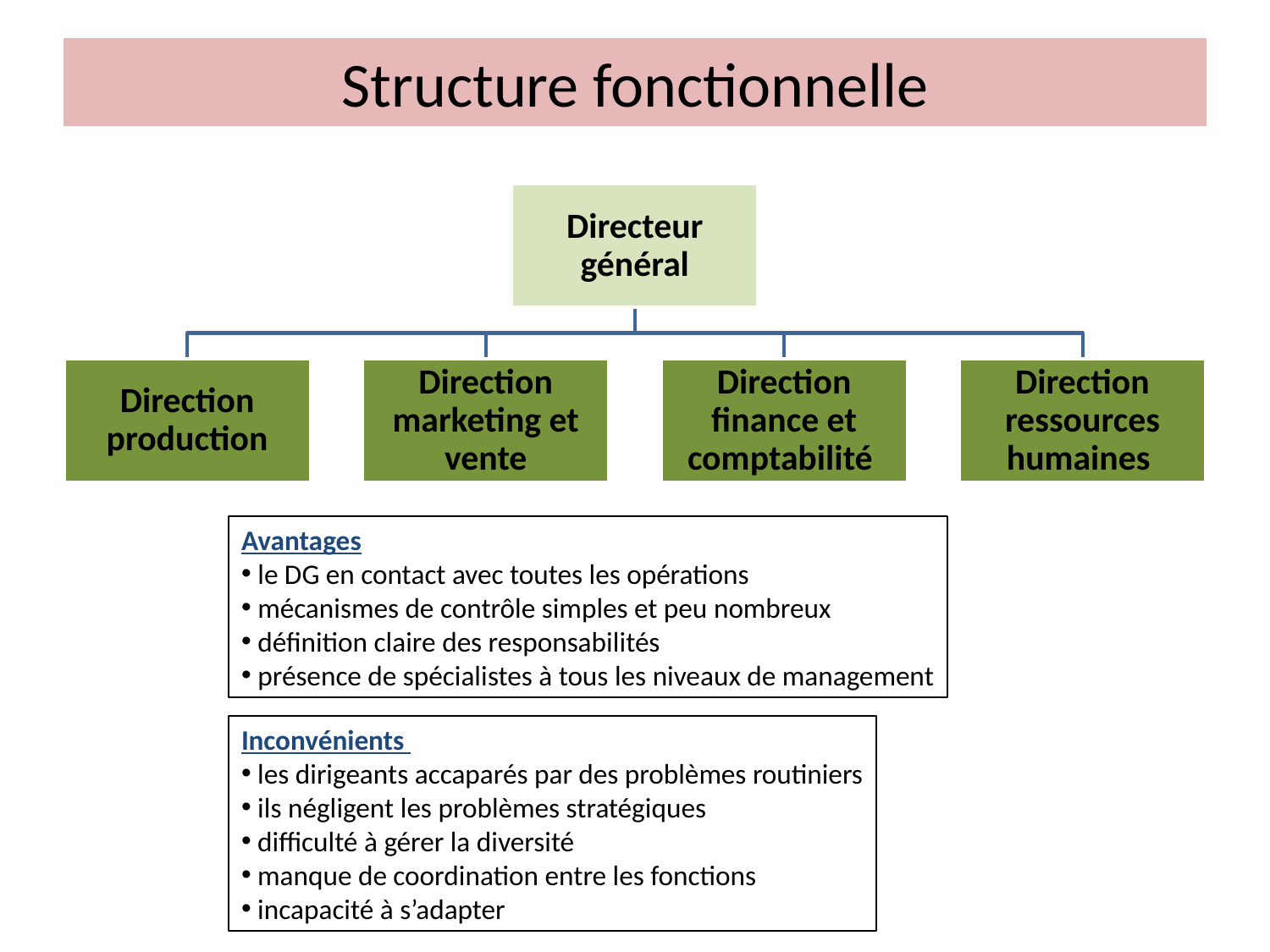

# Structure fonctionnelle
Directeur général
Direction production
Direction marketing et vente
Direction finance et comptabilité
Direction ressources humaines
Avantages
 le DG en contact avec toutes les opérations
 mécanismes de contrôle simples et peu nombreux
 définition claire des responsabilités
 présence de spécialistes à tous les niveaux de management
Inconvénients
 les dirigeants accaparés par des problèmes routiniers
 ils négligent les problèmes stratégiques
 difficulté à gérer la diversité
 manque de coordination entre les fonctions
 incapacité à s’adapter